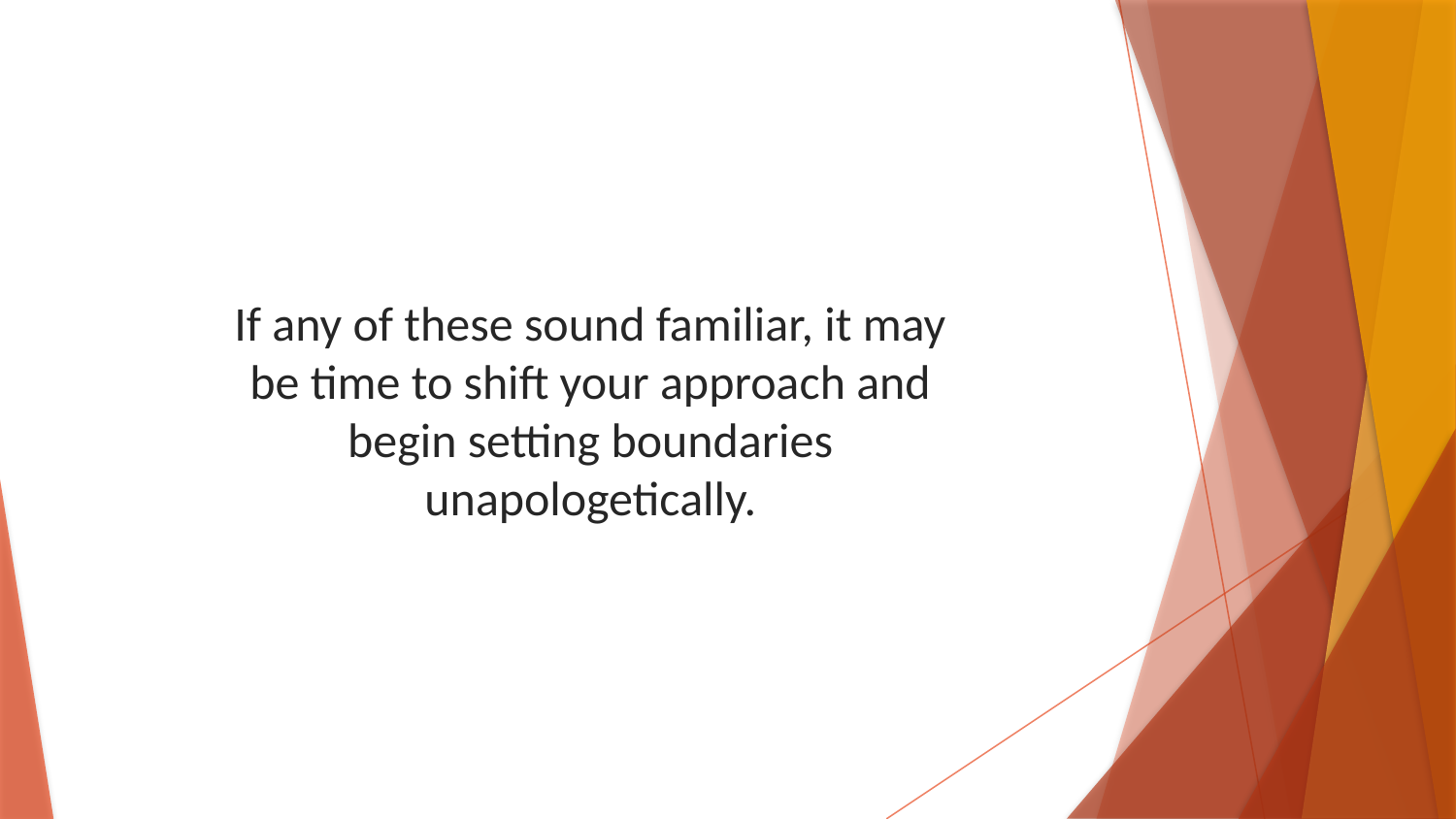

If any of these sound familiar, it may be time to shift your approach and begin setting boundaries unapologetically.